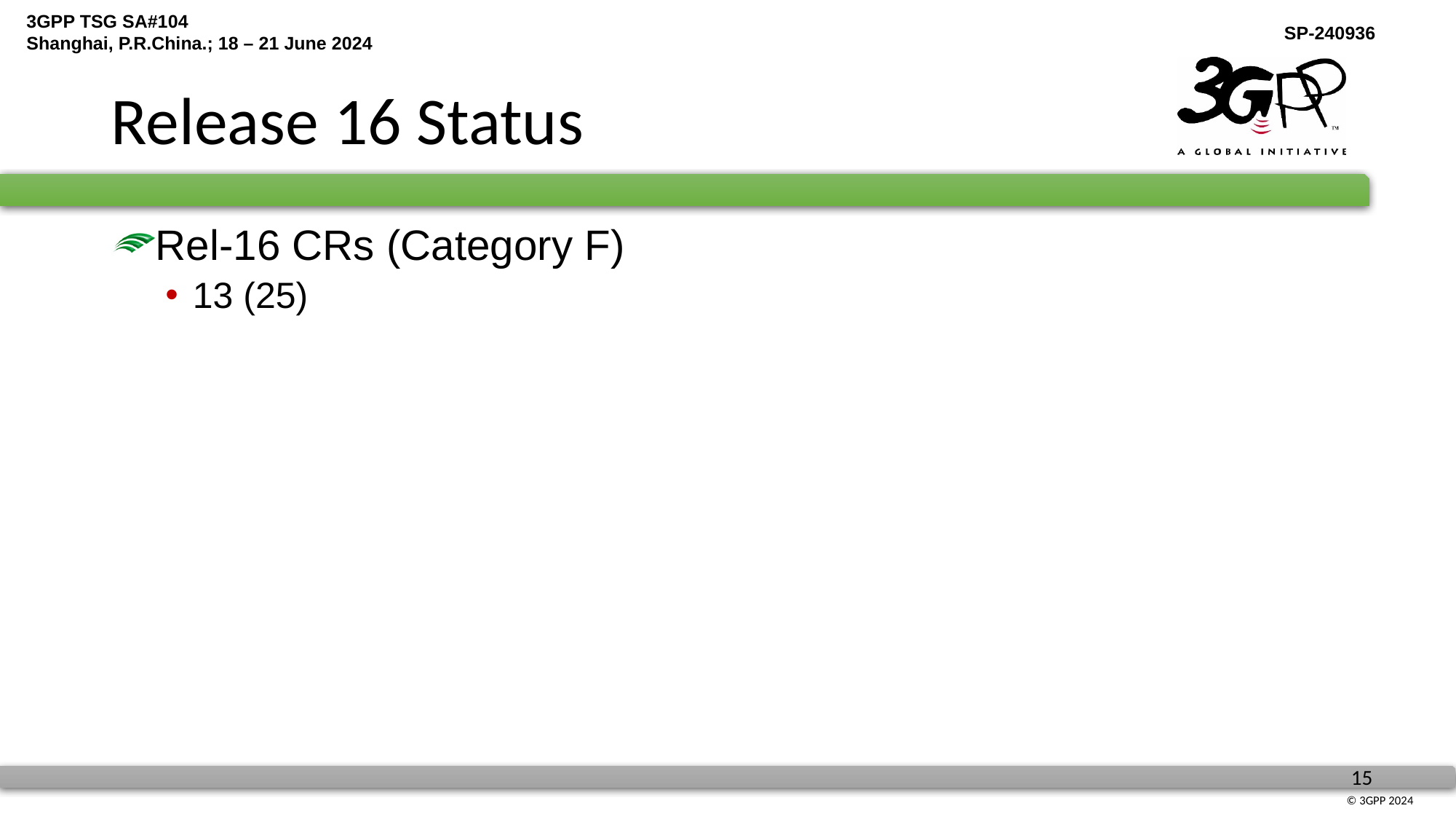

# Release 16 Status
Rel-16 CRs (Category F)
13 (25)